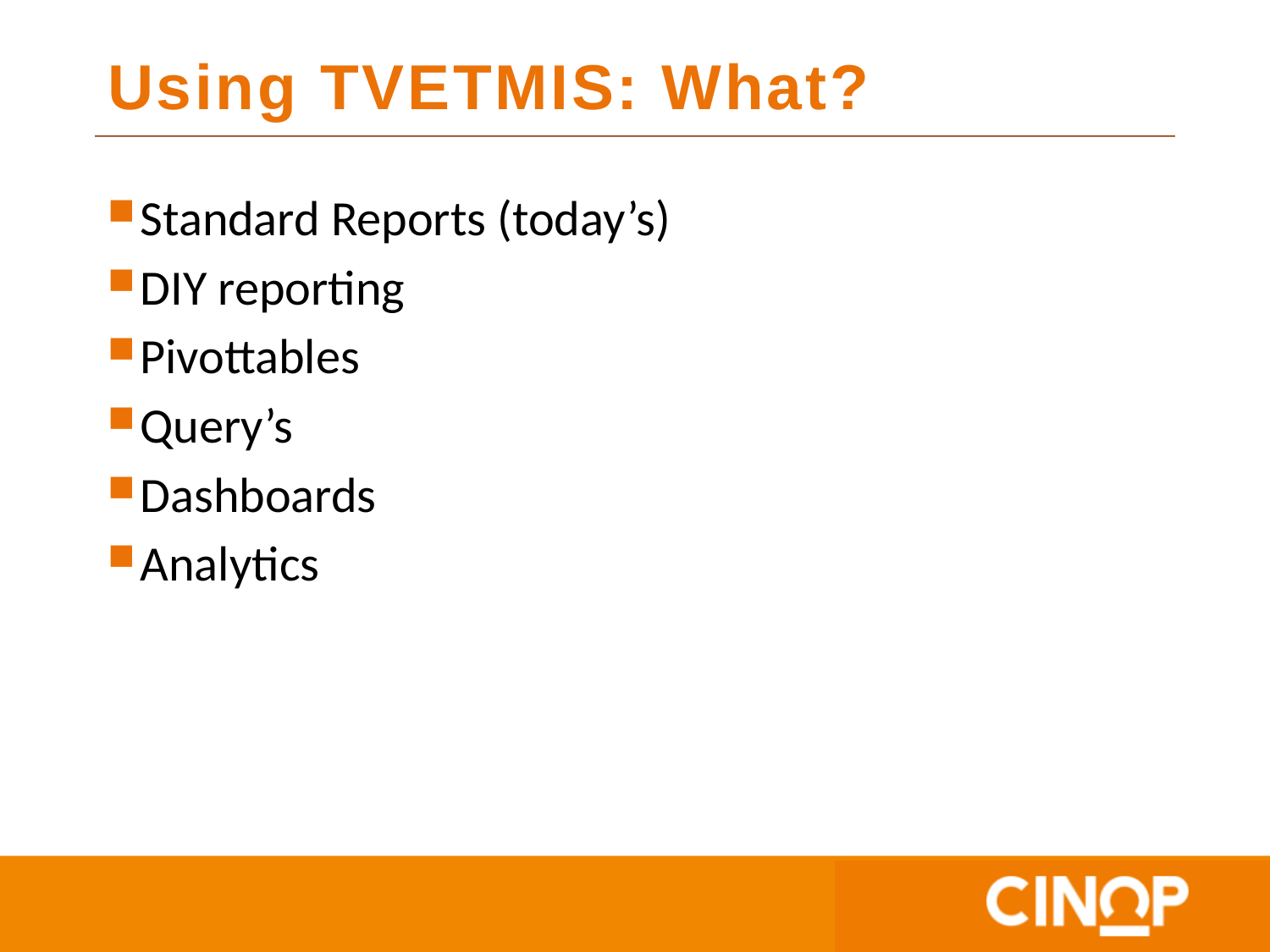

# Using TVETMIS: What?
Standard Reports (today’s)
DIY reporting
Pivottables
Query’s
Dashboards
Analytics